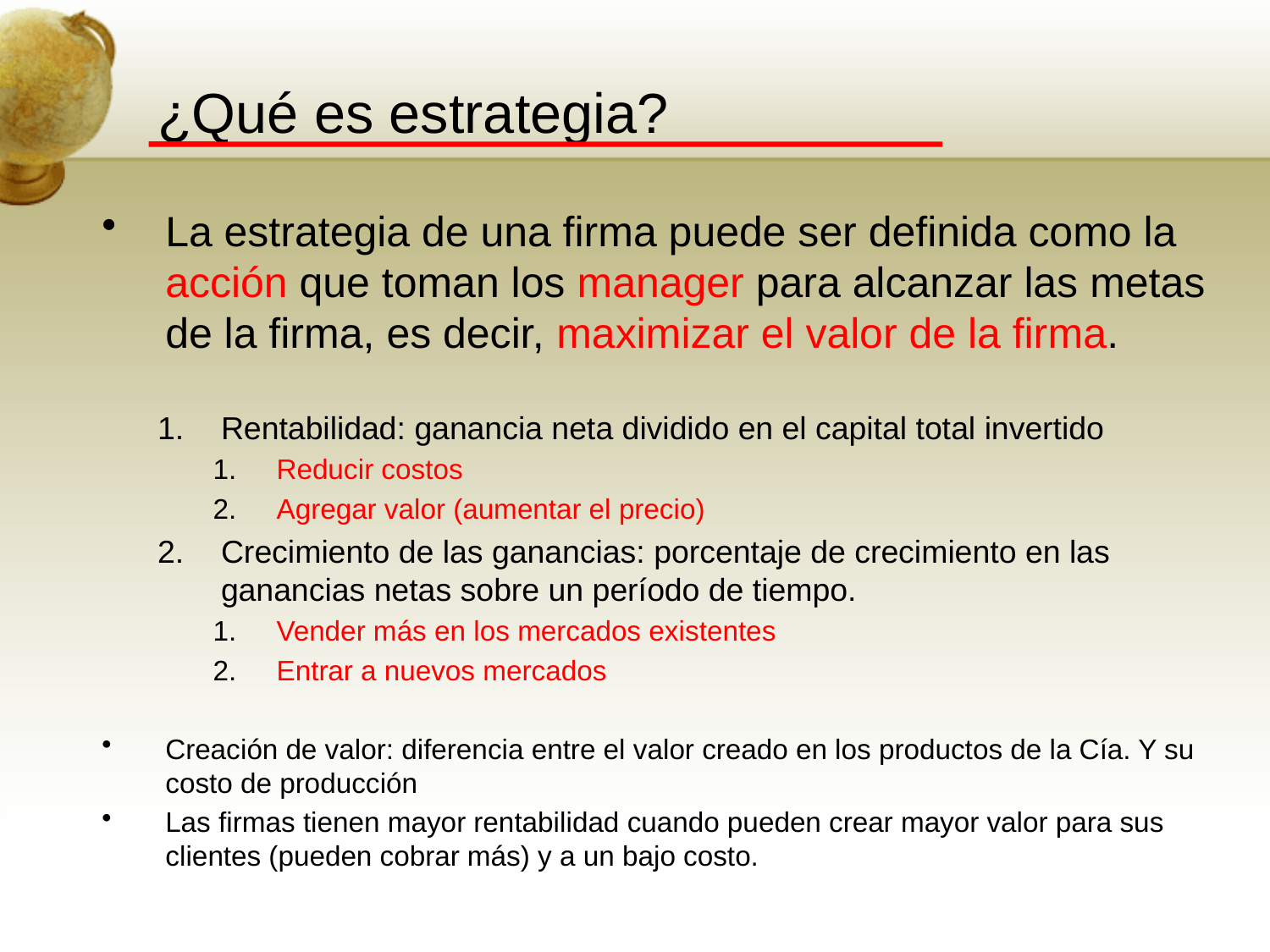

# ¿Qué es estrategia?

La estrategia de una firma puede ser definida como la acción que toman los manager para alcanzar las metas de la firma, es decir, maximizar el valor de la firma.

Rentabilidad: ganancia neta dividido en el capital total invertido
Reducir costos
Agregar valor (aumentar el precio)
Crecimiento de las ganancias: porcentaje de crecimiento en las ganancias netas sobre un período de tiempo.
Vender más en los mercados existentes
Entrar a nuevos mercados

Creación de valor: diferencia entre el valor creado en los productos de la Cía. Y su costo de producción
Las firmas tienen mayor rentabilidad cuando pueden crear mayor valor para sus clientes (pueden cobrar más) y a un bajo costo.